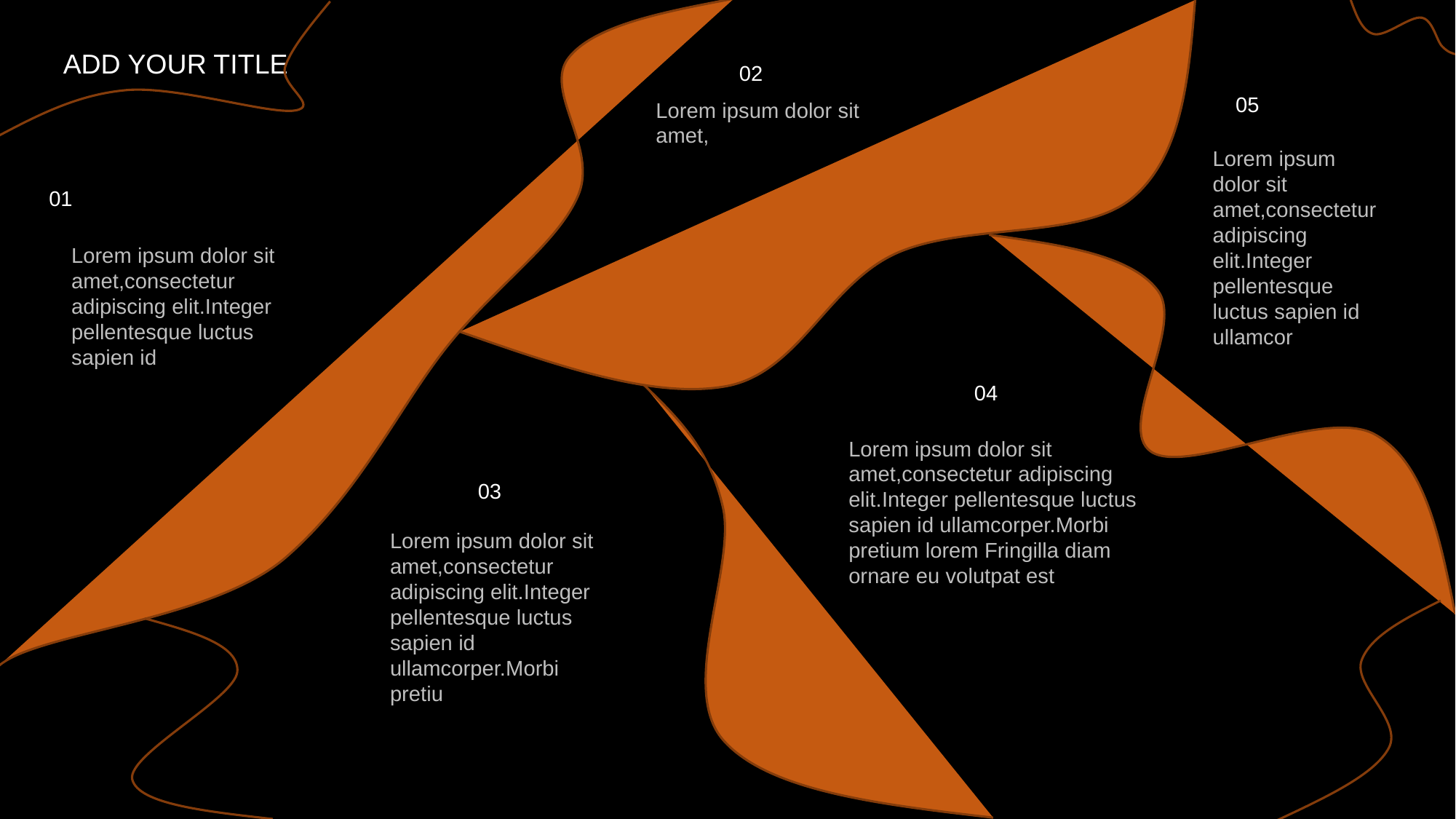

ADD YOUR TITLE
02
05
Lorem ipsum dolor sit amet,
Lorem ipsum dolor sit amet,consectetur adipiscing elit.Integer pellentesque luctus sapien id ullamcor
01

Lorem ipsum dolor sit amet,consectetur adipiscing elit.Integer pellentesque luctus sapien id
04

Lorem ipsum dolor sit amet,consectetur adipiscing elit.Integer pellentesque luctus sapien id ullamcorper.Morbi pretium lorem Fringilla diam ornare eu volutpat est
03
Lorem ipsum dolor sit amet,consectetur adipiscing elit.Integer pellentesque luctus sapien id ullamcorper.Morbi pretiu